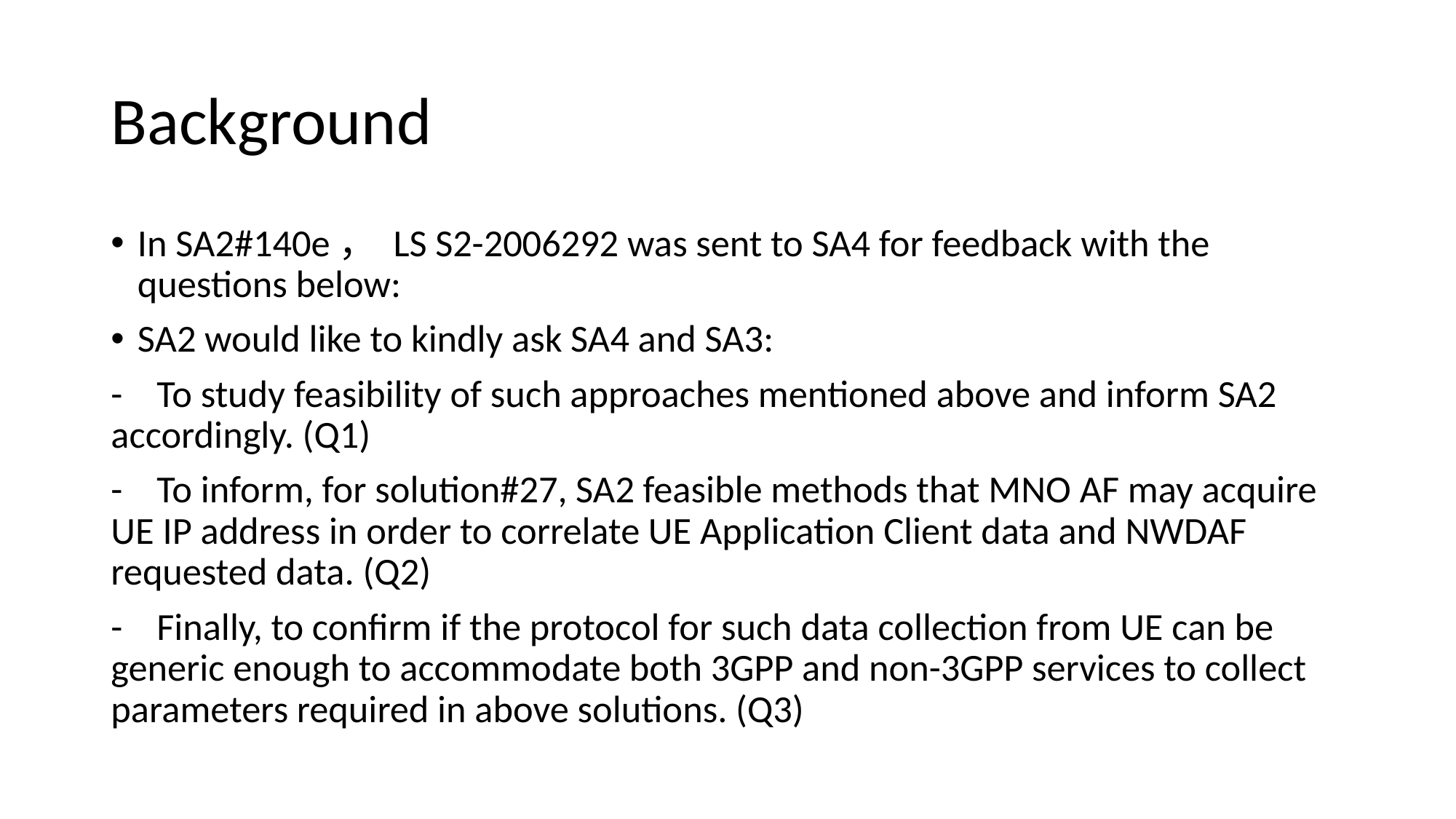

# Background
In SA2#140e， LS S2-2006292 was sent to SA4 for feedback with the questions below:
SA2 would like to kindly ask SA4 and SA3:
-    To study feasibility of such approaches mentioned above and inform SA2 accordingly. (Q1)
-    To inform, for solution#27, SA2 feasible methods that MNO AF may acquire UE IP address in order to correlate UE Application Client data and NWDAF requested data. (Q2)
-    Finally, to confirm if the protocol for such data collection from UE can be generic enough to accommodate both 3GPP and non-3GPP services to collect parameters required in above solutions. (Q3)